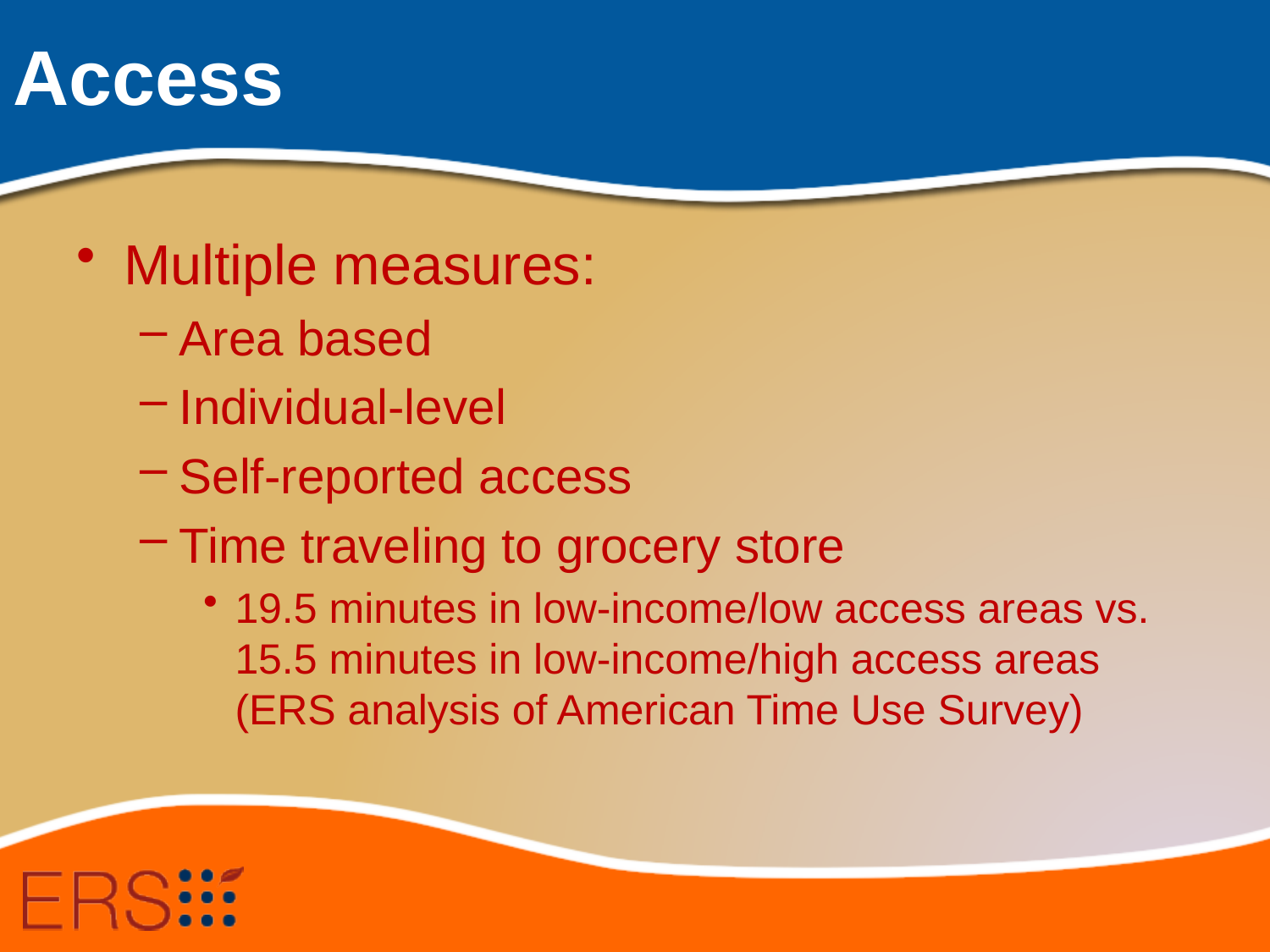

# Access
Multiple measures:
Area based
Individual-level
Self-reported access
Time traveling to grocery store
19.5 minutes in low-income/low access areas vs. 15.5 minutes in low-income/high access areas (ERS analysis of American Time Use Survey)